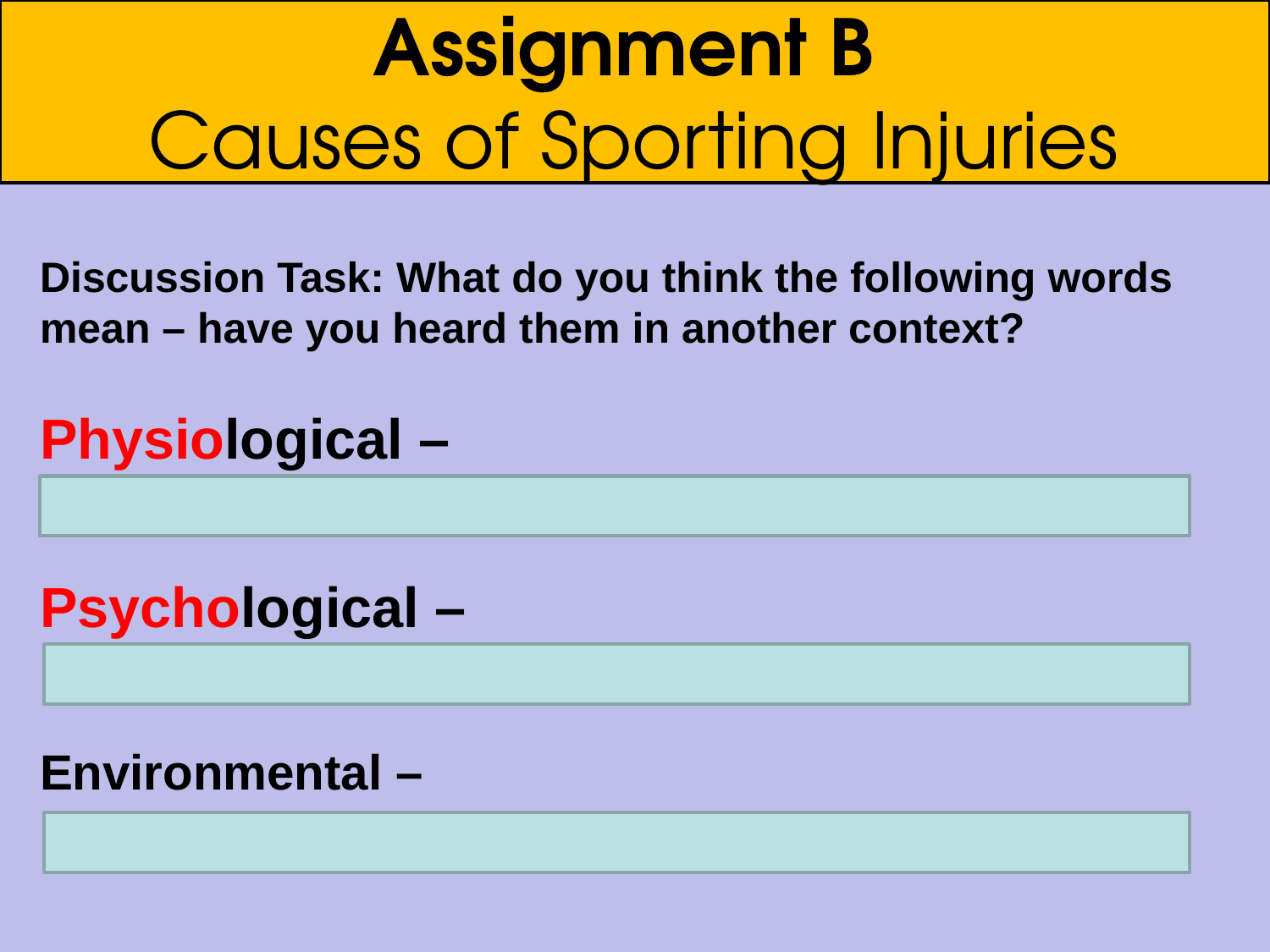

# Assignment B Causes of Sporting Injuries

Discussion Task: What do you think the following words mean – have you heard them in another context?

Physiological –
Relates to the biological functions of the body

Psychological –
related to the mental and emotional state of a person

Environmental –
relating to or arising from a person's surroundings